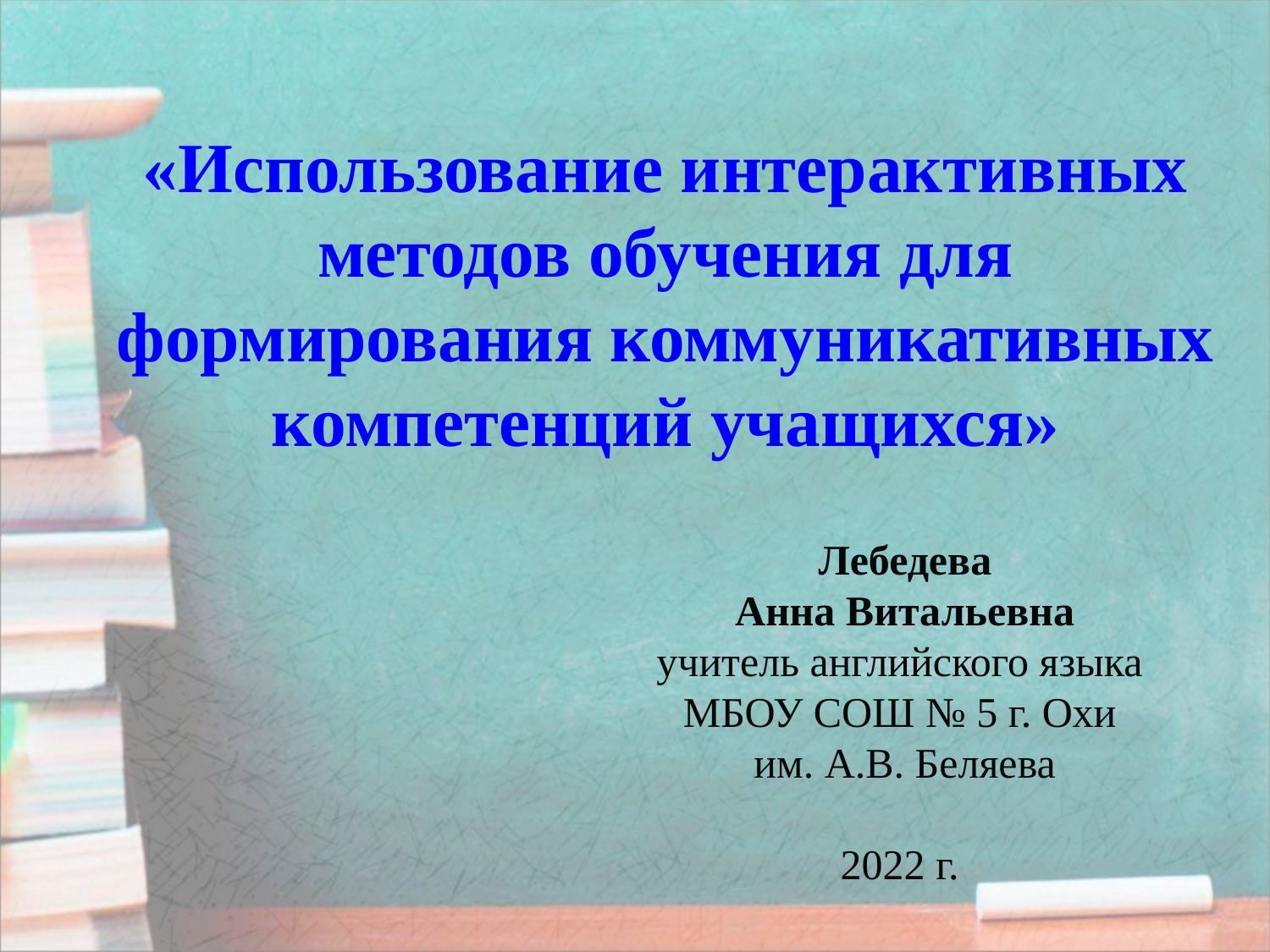

«Использование интерактивных методов обучения для формирования коммуникативных компетенций учащихся»
Лебедева
Анна Витальевна
учитель английского языка
МБОУ СОШ № 5 г. Охи
им. А.В. Беляева

2022 г.